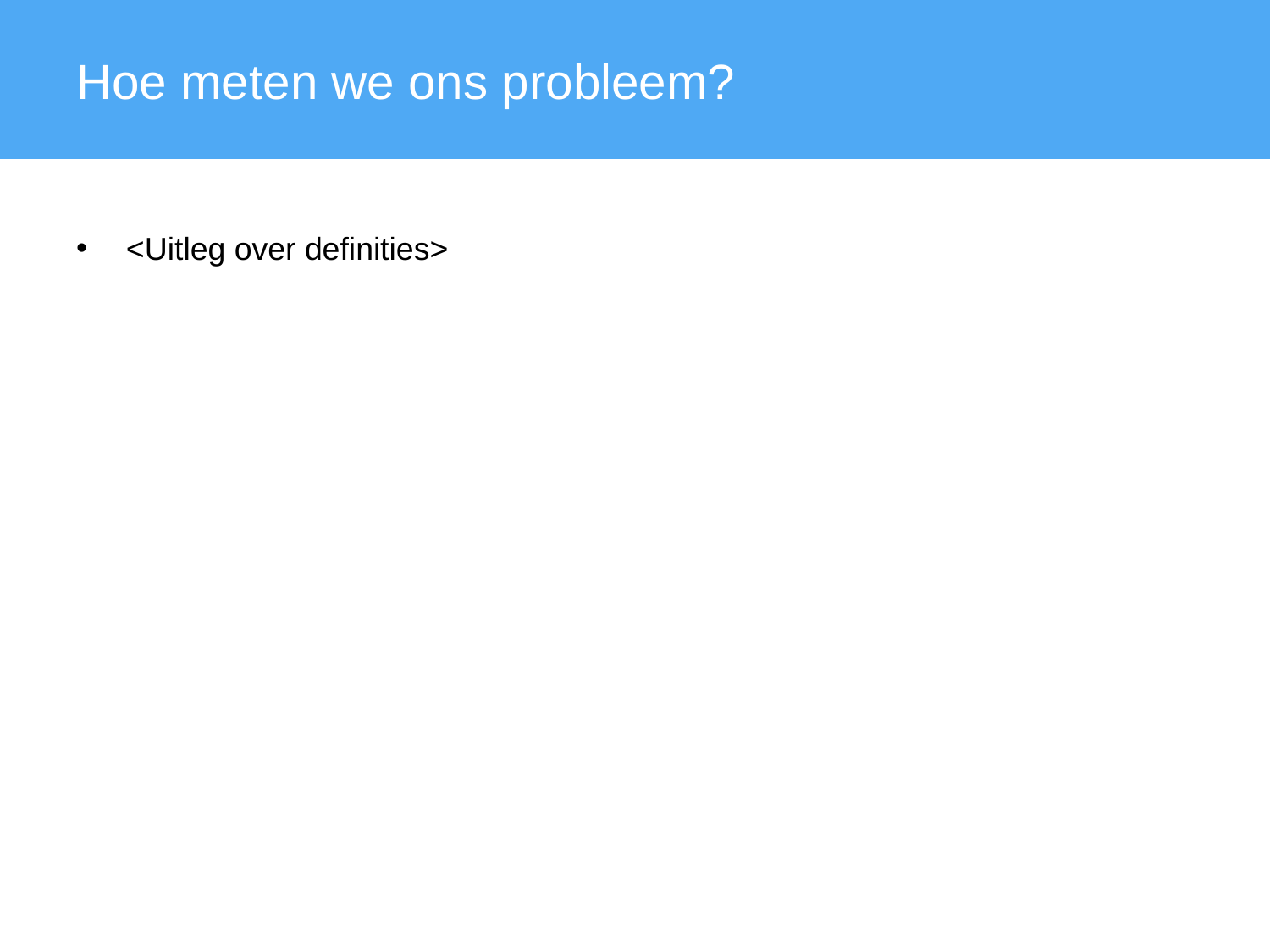

Hoe meten we ons probleem?
<Uitleg over definities>